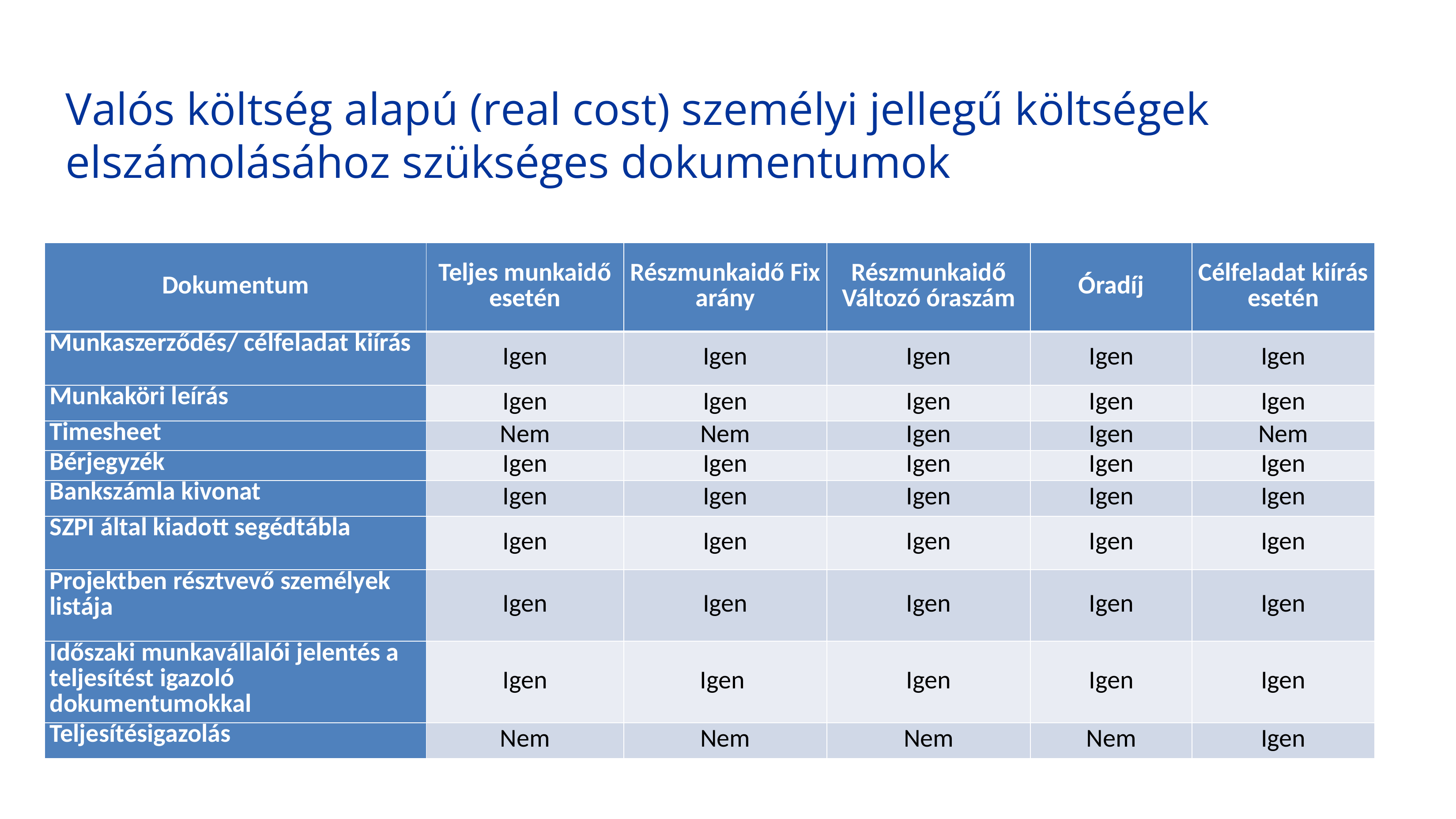

# Valós költség alapú (real cost) személyi jellegű költségek elszámolásához szükséges dokumentumok
| Dokumentum | Teljes munkaidő esetén | Részmunkaidő Fix arány | Részmunkaidő Változó óraszám | Óradíj | Célfeladat kiírás esetén |
| --- | --- | --- | --- | --- | --- |
| Munkaszerződés/ célfeladat kiírás | Igen | Igen | Igen | Igen | Igen |
| Munkaköri leírás | Igen | Igen | Igen | Igen | Igen |
| Timesheet | Nem | Nem | Igen | Igen | Nem |
| Bérjegyzék | Igen | Igen | Igen | Igen | Igen |
| Bankszámla kivonat | Igen | Igen | Igen | Igen | Igen |
| SZPI által kiadott segédtábla | Igen | Igen | Igen | Igen | Igen |
| Projektben résztvevő személyek listája | Igen | Igen | Igen | Igen | Igen |
| Időszaki munkavállalói jelentés a teljesítést igazoló dokumentumokkal | Igen | Igen | Igen | Igen | Igen |
| Teljesítésigazolás | Nem | Nem | Nem | Nem | Igen |